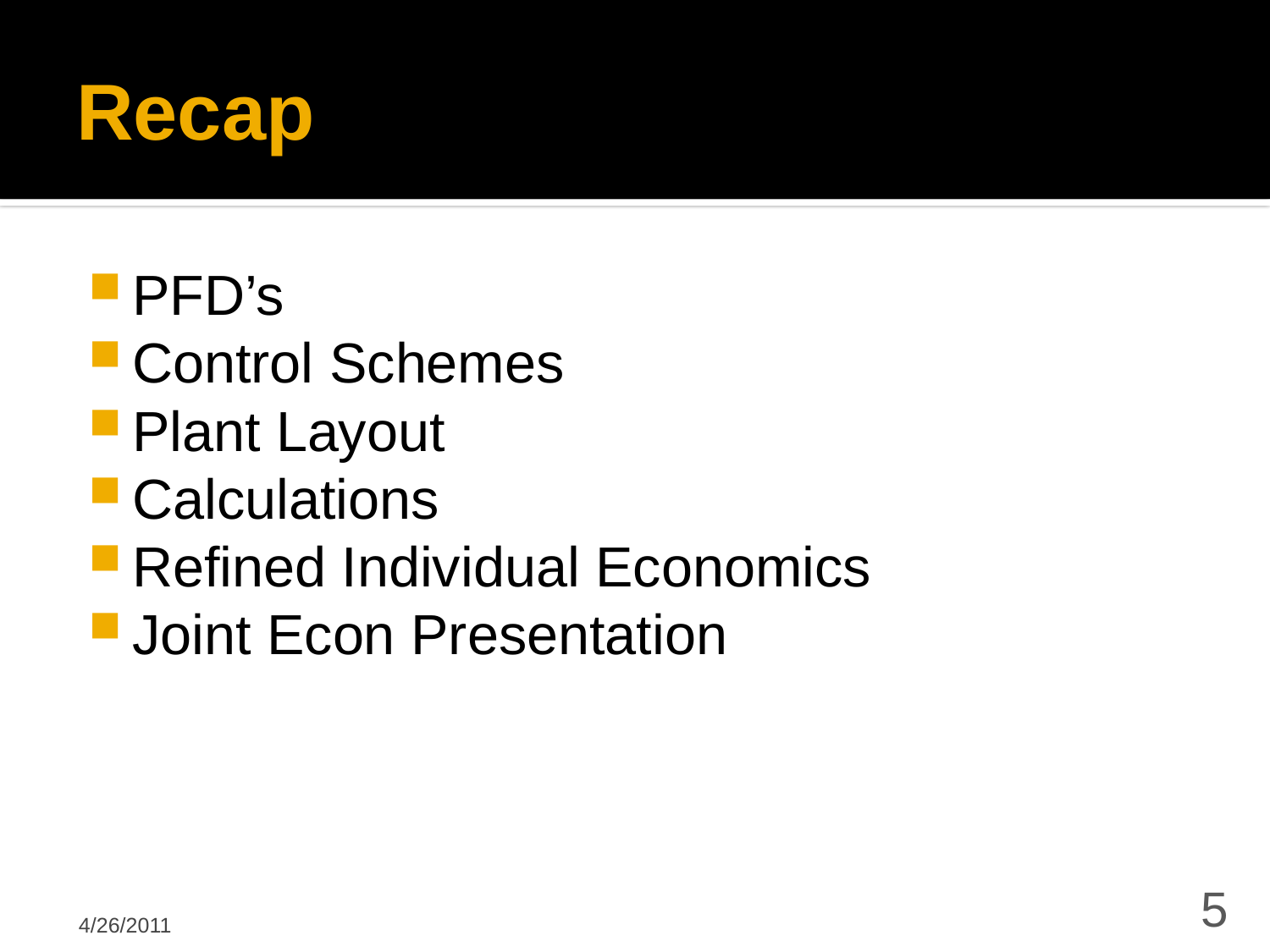

# Recap
PFD’s
Control Schemes
Plant Layout
Calculations
Refined Individual Economics
Joint Econ Presentation

4/26/2011
5